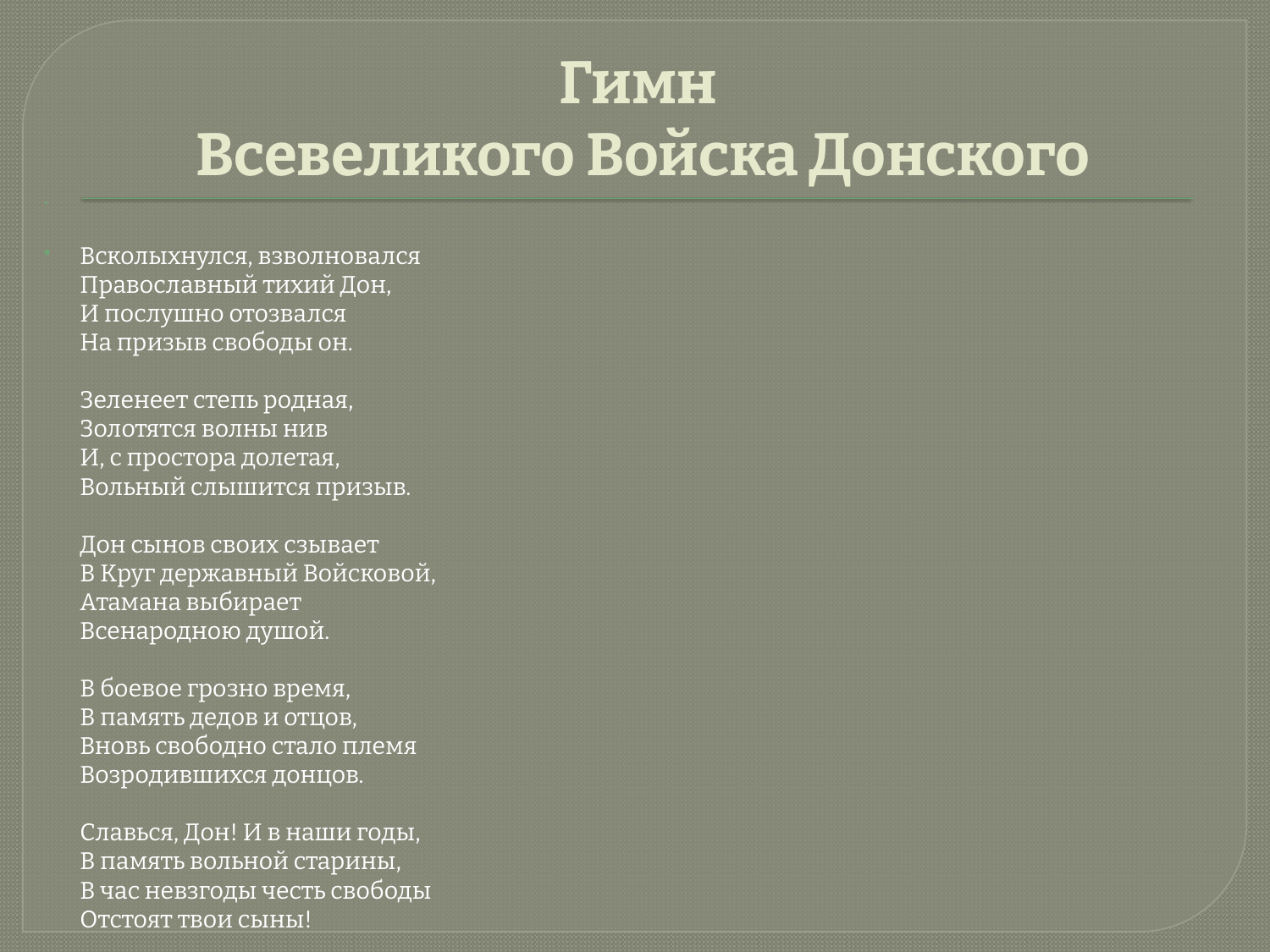

# Гимн Всевеликого Войска Донского

Всколыхнулся, взволновался
Православный тихий Дон,
И послушно отозвался
На призыв свободы он. 
Зеленеет степь родная,
Золотятся волны нив
И, с простора долетая,
Вольный слышится призыв. 
Дон сынов своих сзывает
В Круг державный Войсковой,
Атамана выбирает
Всенародною душой. 
В боевое грозно время,
В память дедов и отцов,
Вновь свободно стало племя
Возродившихся донцов. 
Славься, Дон! И в наши годы,
В память вольной старины,
В час невзгоды честь свободы
Отстоят твои сыны!